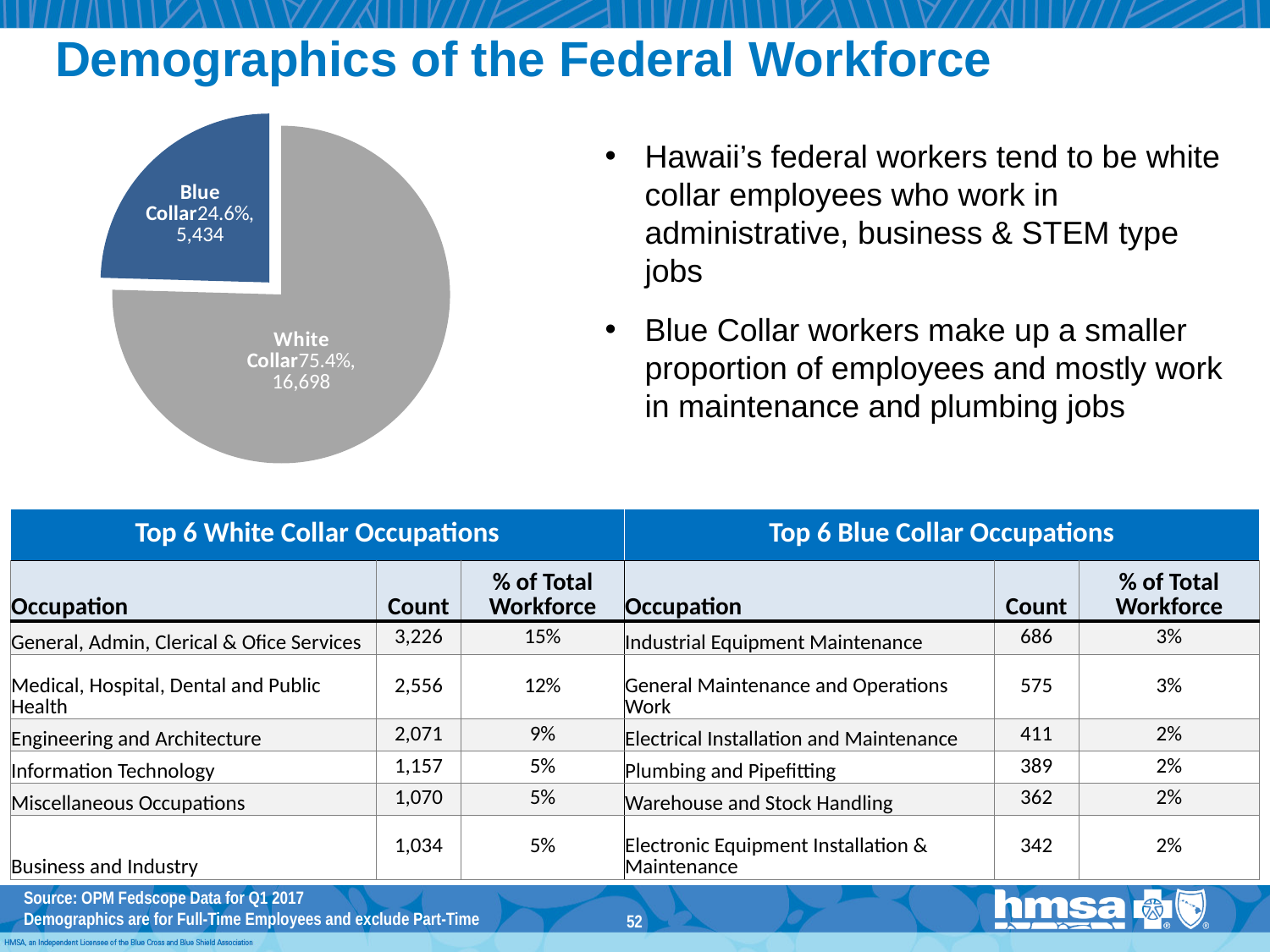

# Demographics of the Federal Workforce

### Chart

| Category |  |
|---|---|
| White Collar | 0.7544731610337972 |
| Blue Collar | 0.24552683896620278 |
Hawaii’s federal workers tend to be white collar employees who work in administrative, business & STEM type jobs
Blue Collar workers make up a smaller proportion of employees and mostly work in maintenance and plumbing jobs

| Top 6 White Collar Occupations |  |  | Top 6 Blue Collar Occupations |  |  |
| --- | --- | --- | --- | --- | --- |
| Occupation | Count | % of Total Workforce | Occupation | Count | % of Total Workforce |
| General, Admin, Clerical & Ofice Services | 3,226 | 15% | Industrial Equipment Maintenance | 686 | 3% |
| Medical, Hospital, Dental and Public Health | 2,556 | 12% | General Maintenance and Operations Work | 575 | 3% |
| Engineering and Architecture | 2,071 | 9% | Electrical Installation and Maintenance | 411 | 2% |
| Information Technology | 1,157 | 5% | Plumbing and Pipefitting | 389 | 2% |
| Miscellaneous Occupations | 1,070 | 5% | Warehouse and Stock Handling | 362 | 2% |
| Business and Industry | 1,034 | 5% | Electronic Equipment Installation & Maintenance | 342 | 2% |
Source: OPM Fedscope Data for Q1 2017
Demographics are for Full-Time Employees and exclude Part-Time
52